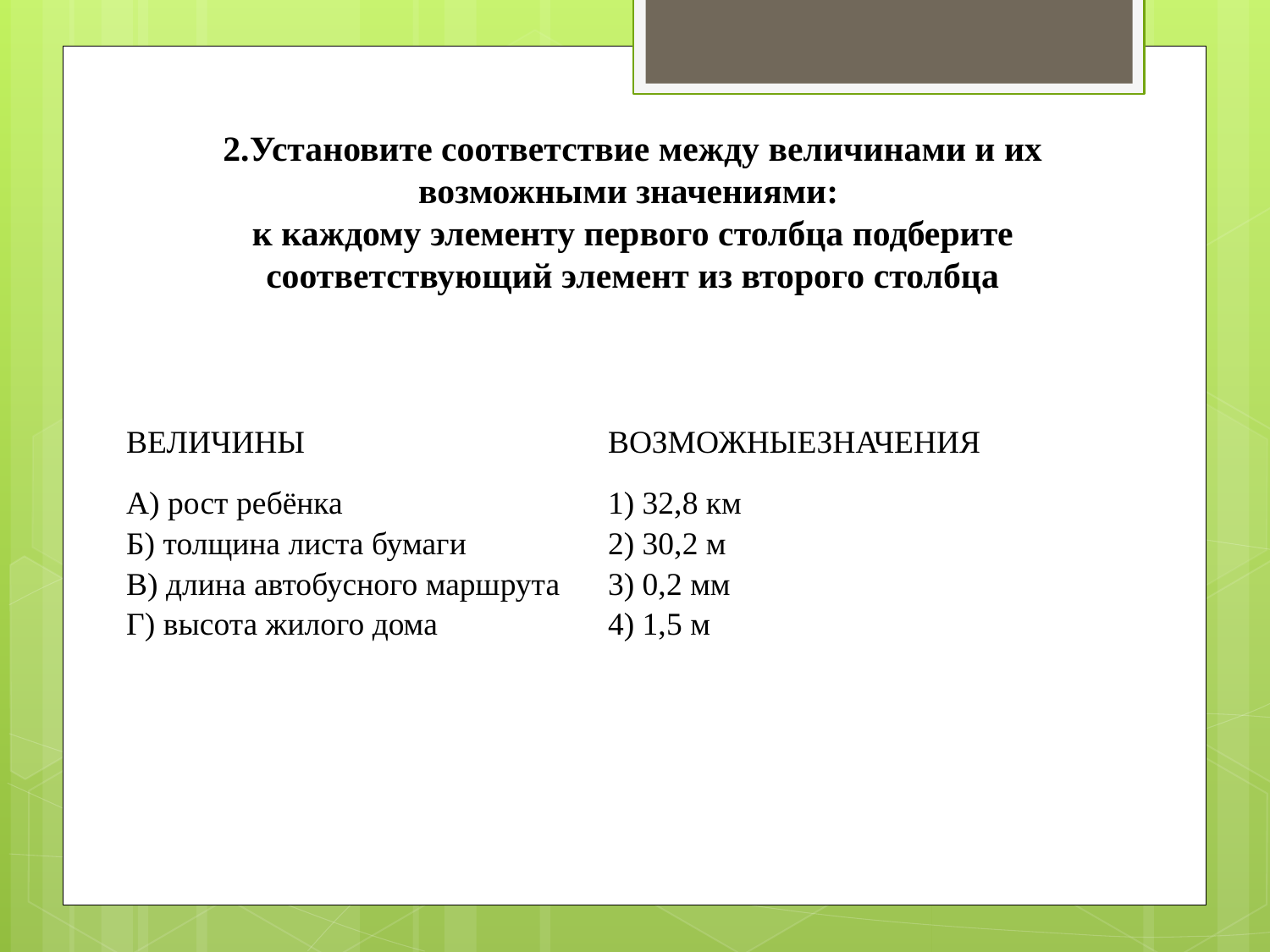

# 2.Установите соответствие между величинами и их возможными значениями: к каждому элементу первого столбца подберите соответствующий элемент из второго столбца
| ВЕЛИЧИНЫ |  | ВОЗМОЖНЫЕЗНАЧЕНИЯ |
| --- | --- | --- |
| А) рост ребёнка Б) толщина листа бумаги В) длина автобусного маршрута Г) высота жилого дома |  | 1) 32,8 км 2) 30,2 м 3) 0,2 мм 4) 1,5 м |